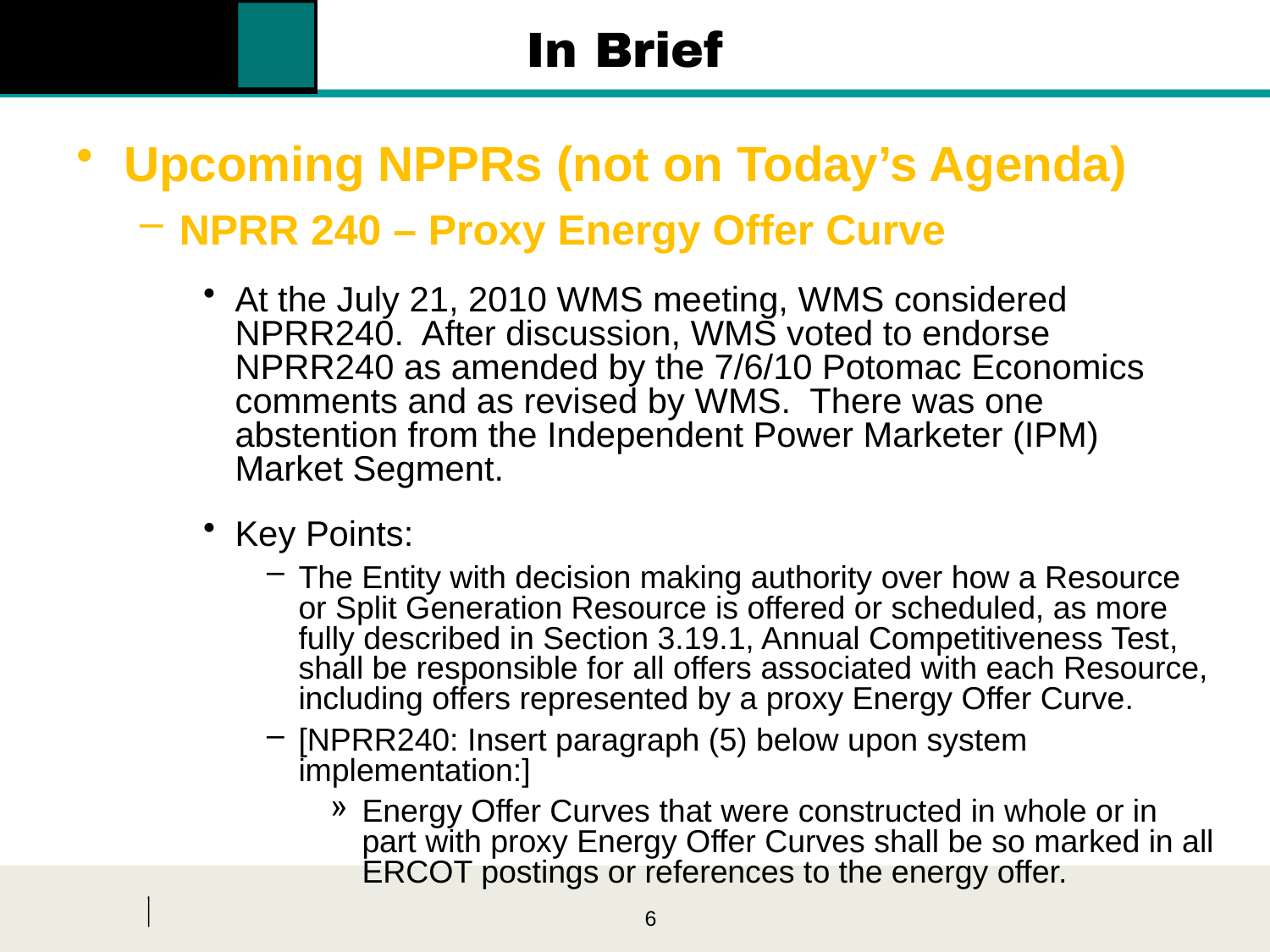

# In Brief
Upcoming NPPRs (not on Today’s Agenda)
NPRR 240 – Proxy Energy Offer Curve
At the July 21, 2010 WMS meeting, WMS considered NPRR240.  After discussion, WMS voted to endorse NPRR240 as amended by the 7/6/10 Potomac Economics comments and as revised by WMS.  There was one abstention from the Independent Power Marketer (IPM) Market Segment.
Key Points:
The Entity with decision making authority over how a Resource or Split Generation Resource is offered or scheduled, as more fully described in Section 3.19.1, Annual Competitiveness Test, shall be responsible for all offers associated with each Resource, including offers represented by a proxy Energy Offer Curve.
[NPRR240: Insert paragraph (5) below upon system implementation:]
Energy Offer Curves that were constructed in whole or in part with proxy Energy Offer Curves shall be so marked in all ERCOT postings or references to the energy offer.